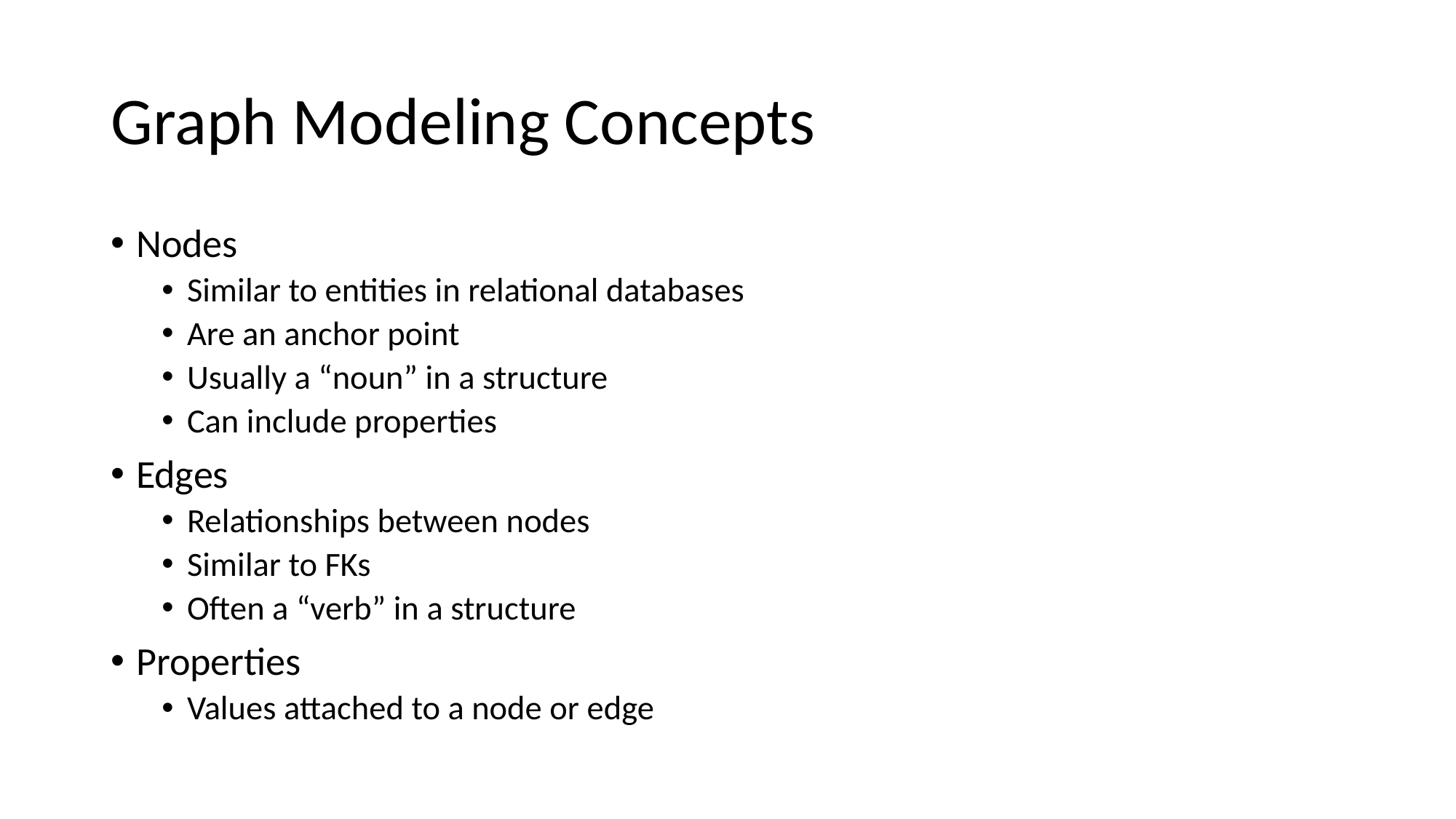

# Graph Modeling Concepts
Nodes
Similar to entities in relational databases
Are an anchor point
Usually a “noun” in a structure
Can include properties
Edges
Relationships between nodes
Similar to FKs
Often a “verb” in a structure
Properties
Values attached to a node or edge